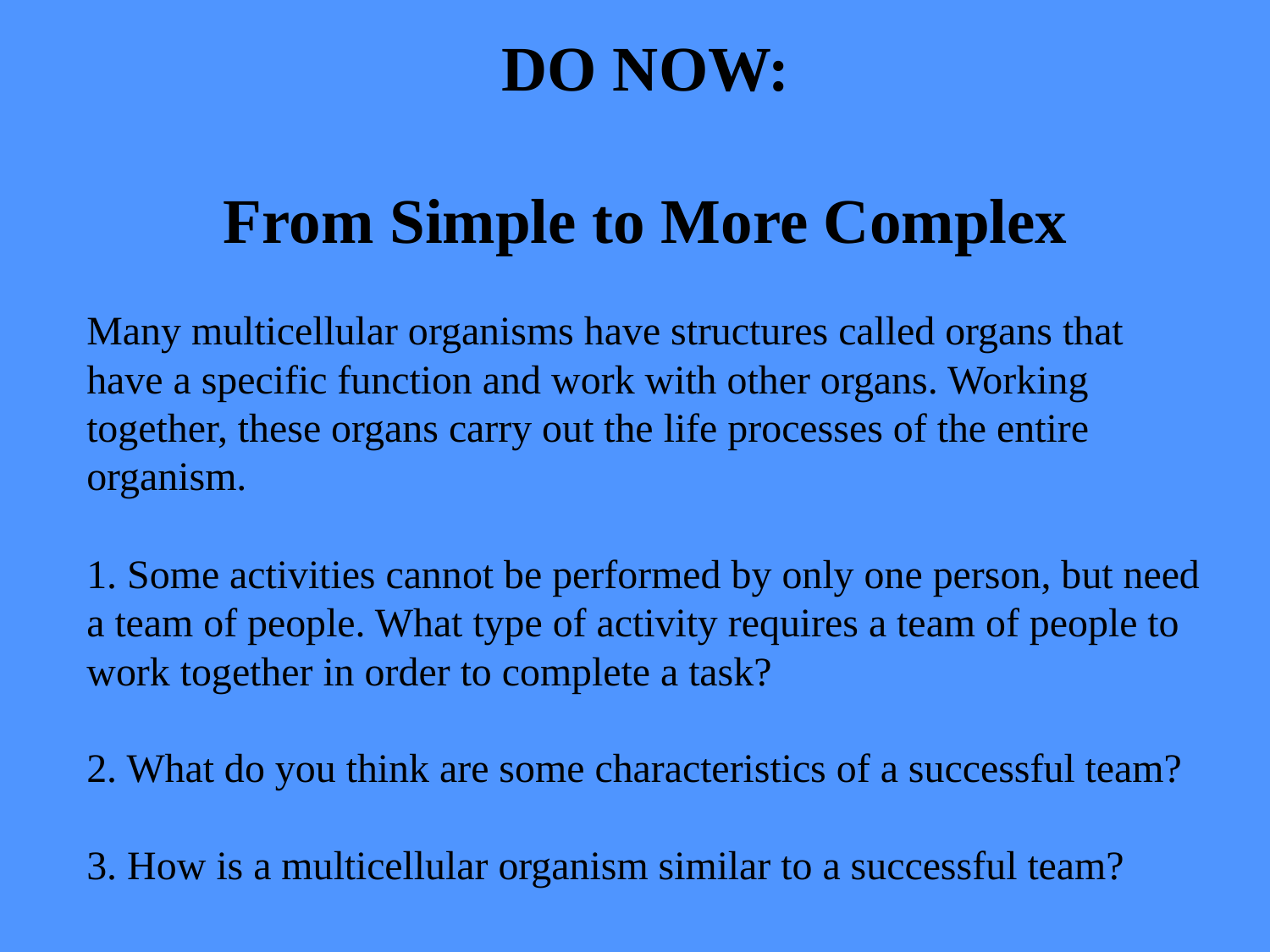

DO NOW:

From Simple to More Complex

Many multicellular organisms have structures called organs that have a specific function and work with other organs. Working together, these organs carry out the life processes of the entire organism.

1. Some activities cannot be performed by only one person, but need a team of people. What type of activity requires a team of people to work together in order to complete a task?

2. What do you think are some characteristics of a successful team?

3. How is a multicellular organism similar to a successful team?